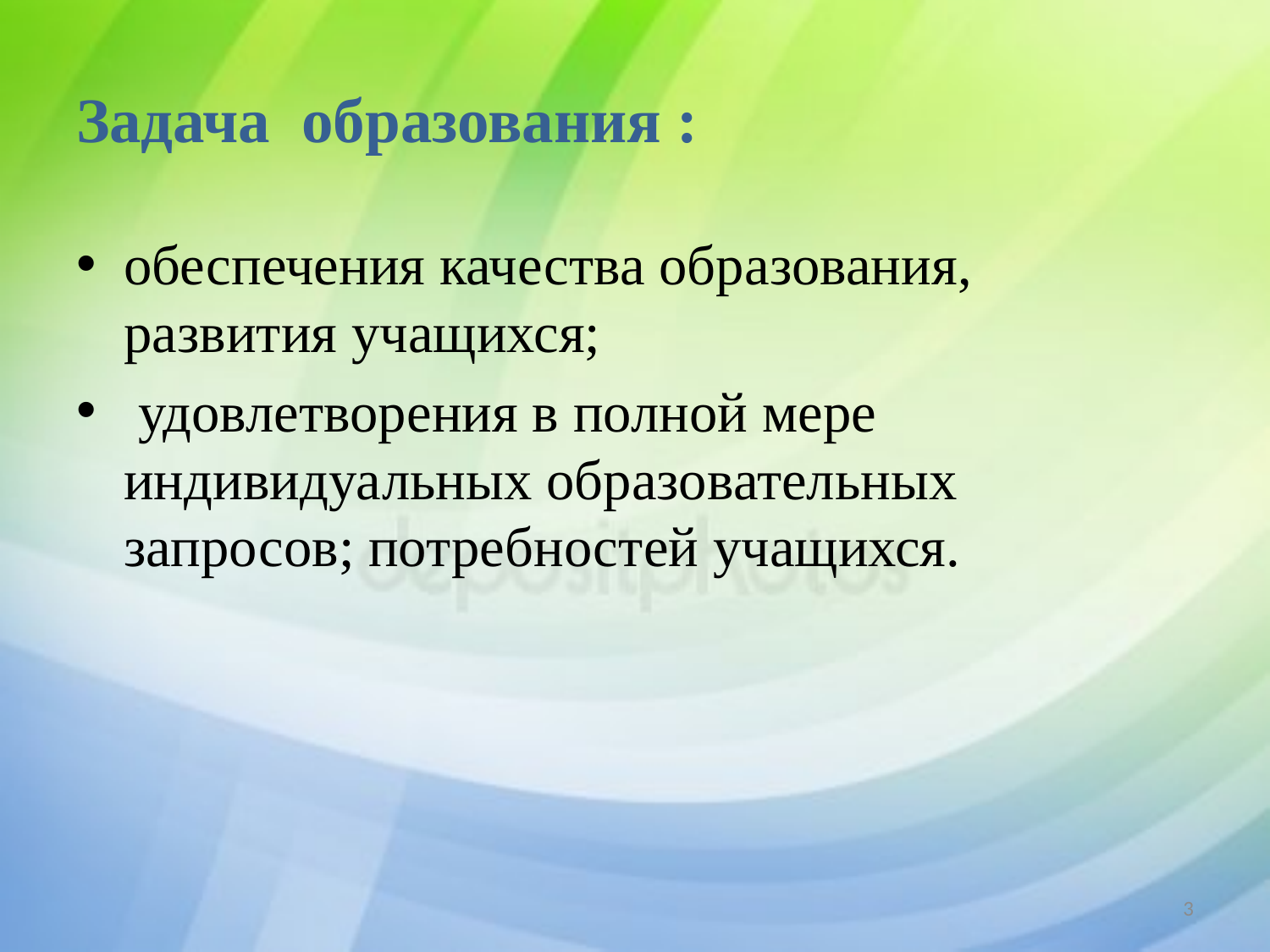

# Задача  образования :
обеспечения качества образования, развития учащихся;
 удовлетворения в полной мере индивидуальных образовательных запросов; потребностей учащихся.

3